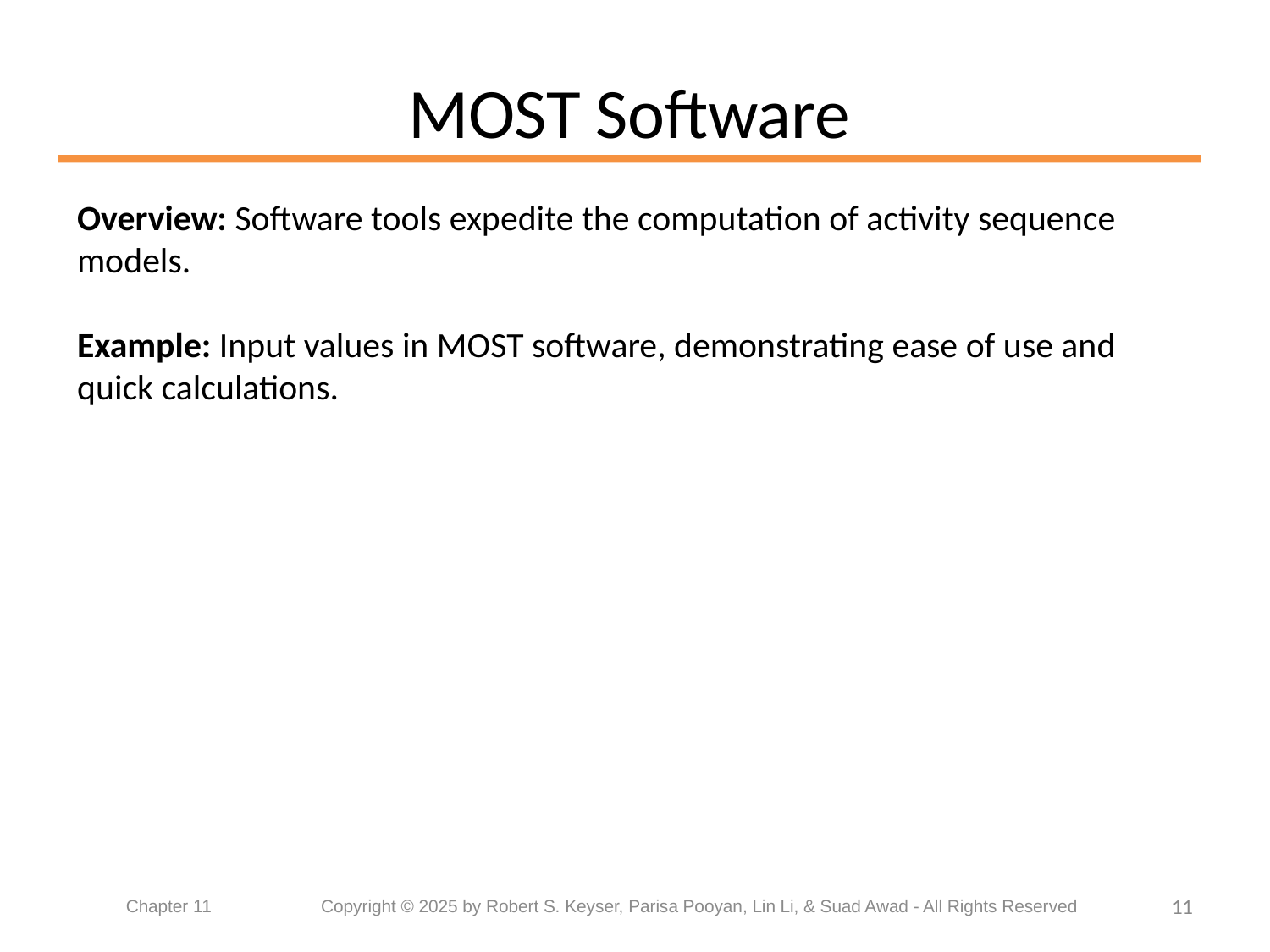

# MOST Software

Overview: Software tools expedite the computation of activity sequence models.

Example: Input values in MOST software, demonstrating ease of use and quick calculations.
11
Chapter 11	              Copyright © 2025 by Robert S. Keyser, Parisa Pooyan, Lin Li, & Suad Awad - All Rights Reserved